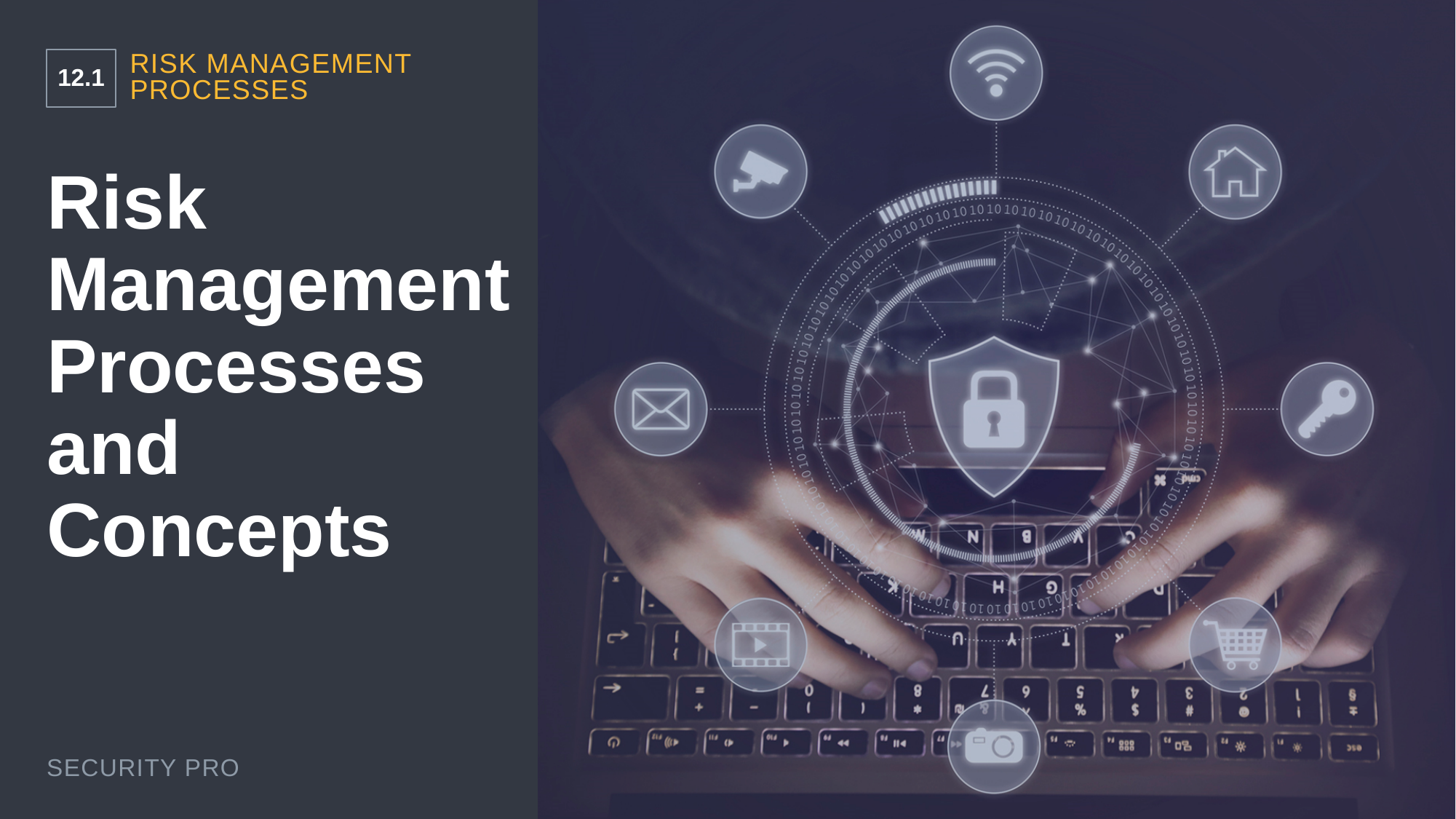

12.1
Risk Management Processes
# Risk Management Processes and Concepts
Security Pro